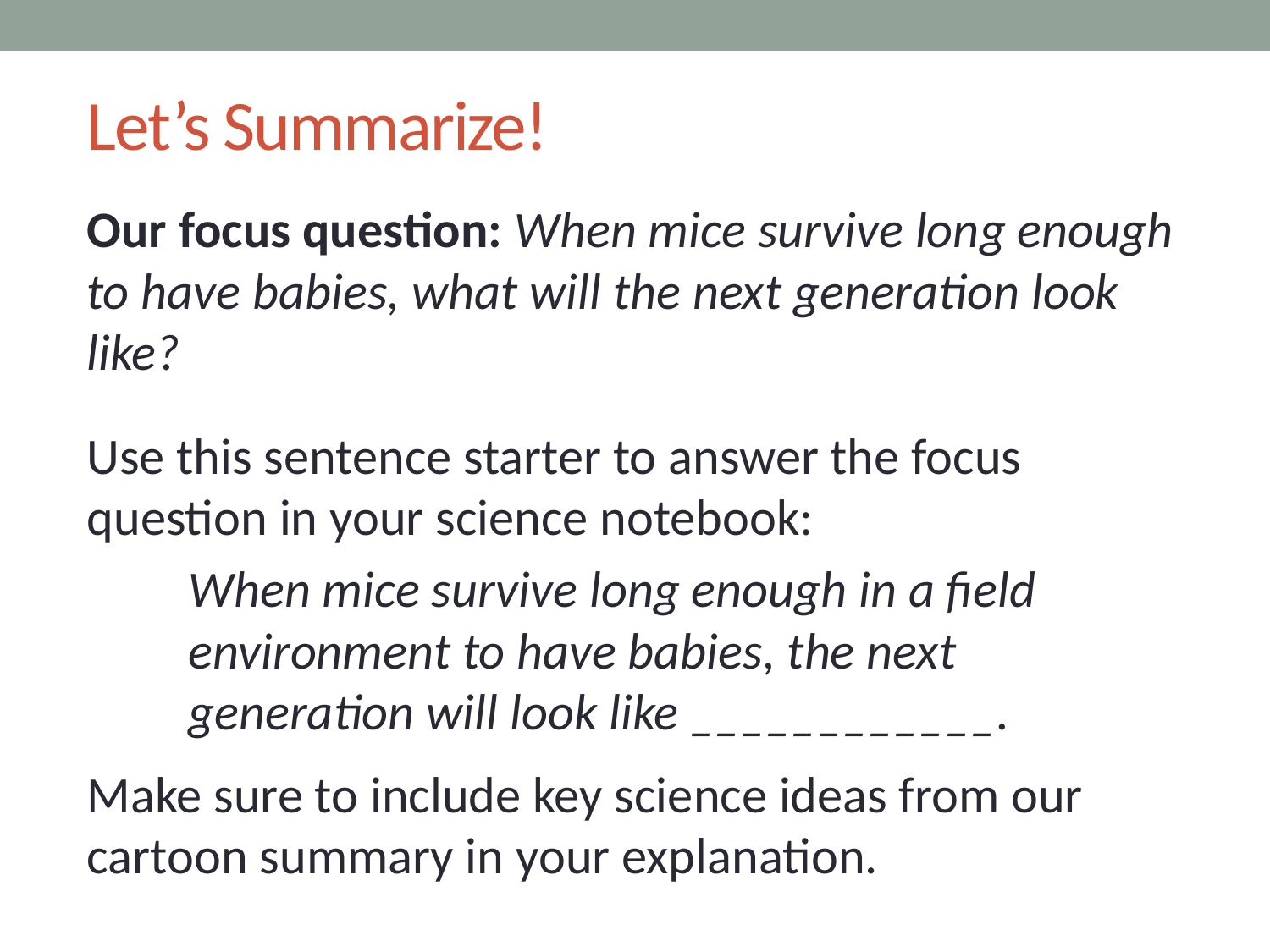

# Let’s Summarize!
Our focus question: When mice survive long enough to have babies, what will the next generation look like?
Use this sentence starter to answer the focus question in your science notebook:
When mice survive long enough in a field environment to have babies, the next
generation will look like ____________.
Make sure to include key science ideas from our cartoon summary in your explanation.